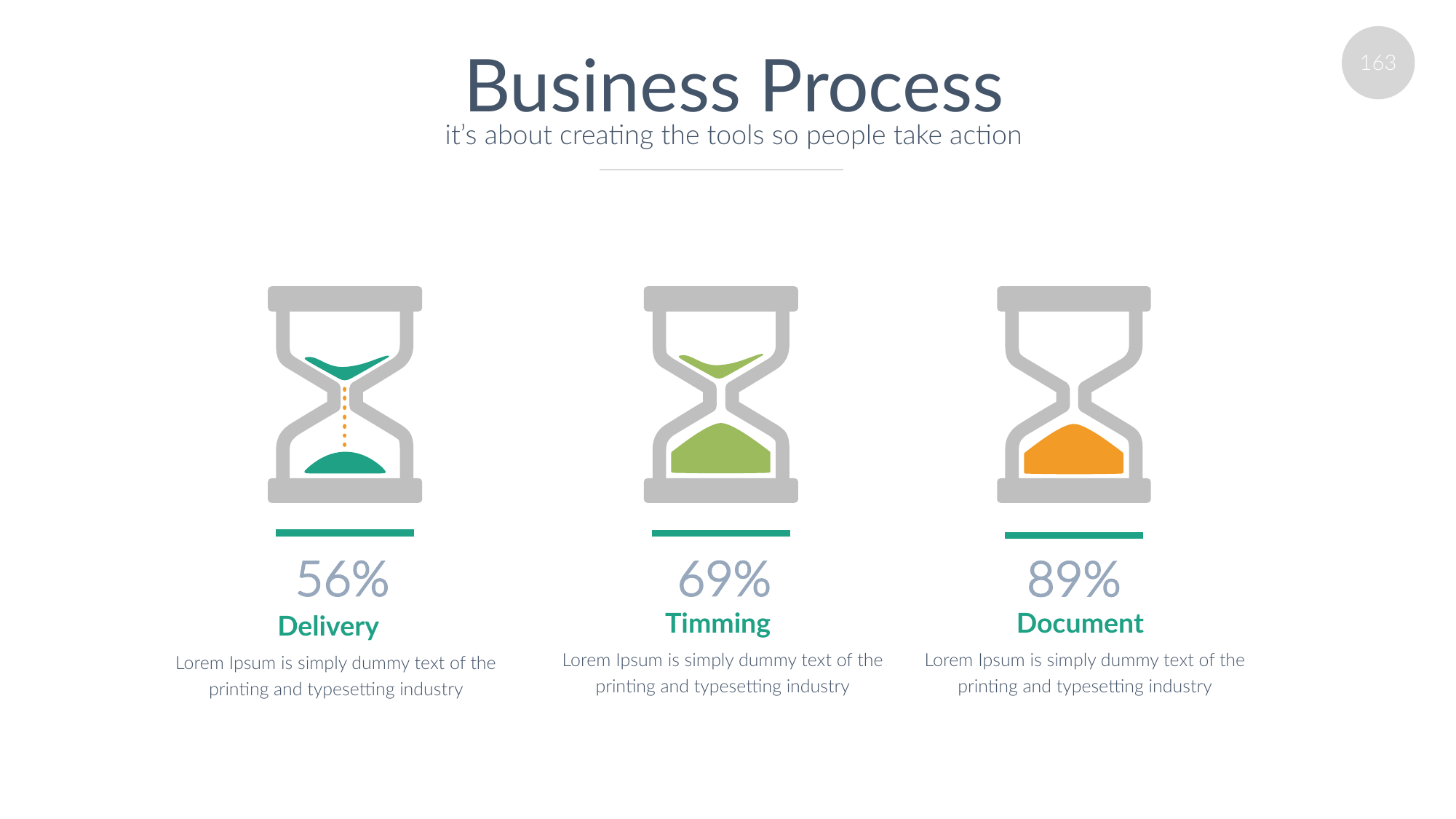

# Business Process
it’s about creating the tools so people take action

69%
56%
89%
Timming
Document
Delivery
Lorem Ipsum is simply dummy text of the printing and typesetting industry
Lorem Ipsum is simply dummy text of the printing and typesetting industry
Lorem Ipsum is simply dummy text of the printing and typesetting industry